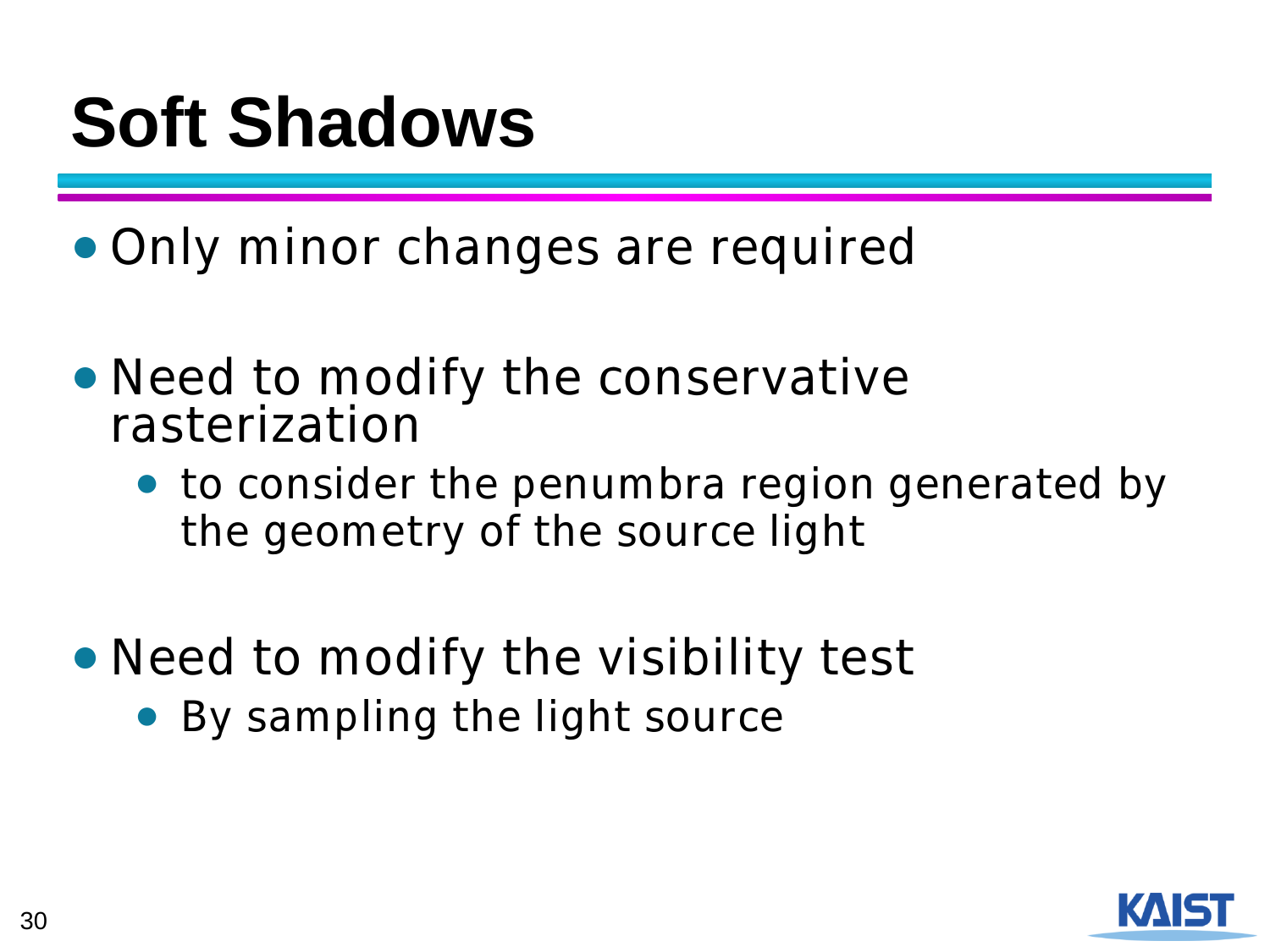

# Soft Shadows
Only minor changes are required

Need to modify the conservative rasterization
to consider the penumbra region generated by the geometry of the source light

Need to modify the visibility test
By sampling the light source